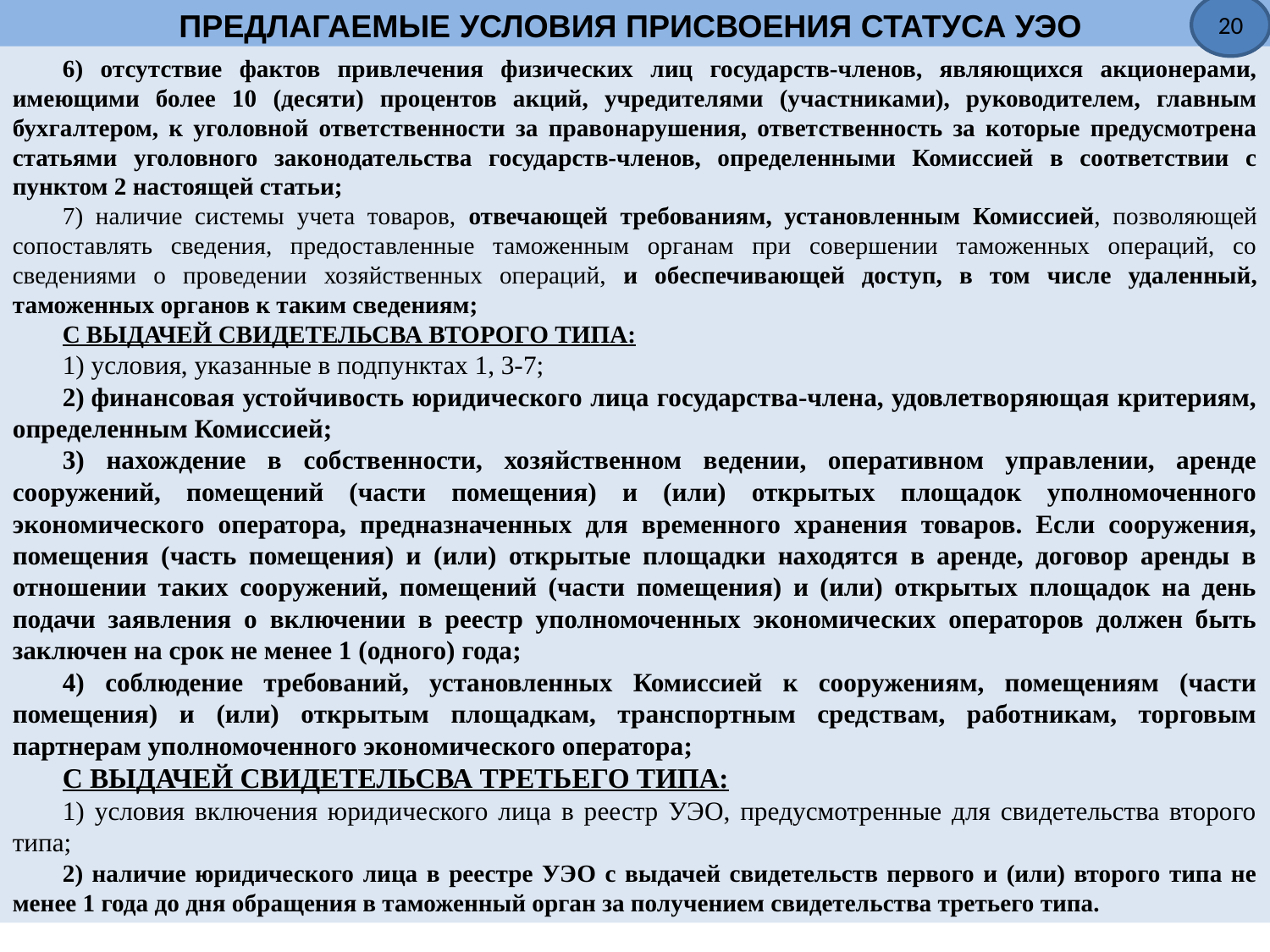

# ПРЕДЛАГАЕМЫЕ УСЛОВИЯ ПРИСВОЕНИЯ СТАТУСА УЭО
20
6) отсутствие фактов привлечения физических лиц государств-членов, являющихся акционерами, имеющими более 10 (десяти) процентов акций, учредителями (участниками), руководителем, главным бухгалтером, к уголовной ответственности за правонарушения, ответственность за которые предусмотрена статьями уголовного законодательства государств-членов, определенными Комиссией в соответствии с пунктом 2 настоящей статьи;
7) наличие системы учета товаров, отвечающей требованиям, установленным Комиссией, позволяющей сопоставлять сведения, предоставленные таможенным органам при совершении таможенных операций, со сведениями о проведении хозяйственных операций, и обеспечивающей доступ, в том числе удаленный, таможенных органов к таким сведениям;
С ВЫДАЧЕЙ СВИДЕТЕЛЬСВА ВТОРОГО ТИПА:
1) условия, указанные в подпунктах 1, 3-7;
2) финансовая устойчивость юридического лица государства-члена, удовлетворяющая критериям, определенным Комиссией;
3) нахождение в собственности, хозяйственном ведении, оперативном управлении, аренде сооружений, помещений (части помещения) и (или) открытых площадок уполномоченного экономического оператора, предназначенных для временного хранения товаров. Если сооружения, помещения (часть помещения) и (или) открытые площадки находятся в аренде, договор аренды в отношении таких сооружений, помещений (части помещения) и (или) открытых площадок на день подачи заявления о включении в реестр уполномоченных экономических операторов должен быть заключен на срок не менее 1 (одного) года;
4) соблюдение требований, установленных Комиссией к сооружениям, помещениям (части помещения) и (или) открытым площадкам, транспортным средствам, работникам, торговым партнерам уполномоченного экономического оператора;
С ВЫДАЧЕЙ СВИДЕТЕЛЬСВА ТРЕТЬЕГО ТИПА:
1) условия включения юридического лица в реестр УЭО, предусмотренные для свидетельства второго типа;
2) наличие юридического лица в реестре УЭО с выдачей свидетельств первого и (или) второго типа не менее 1 года до дня обращения в таможенный орган за получением свидетельства третьего типа.